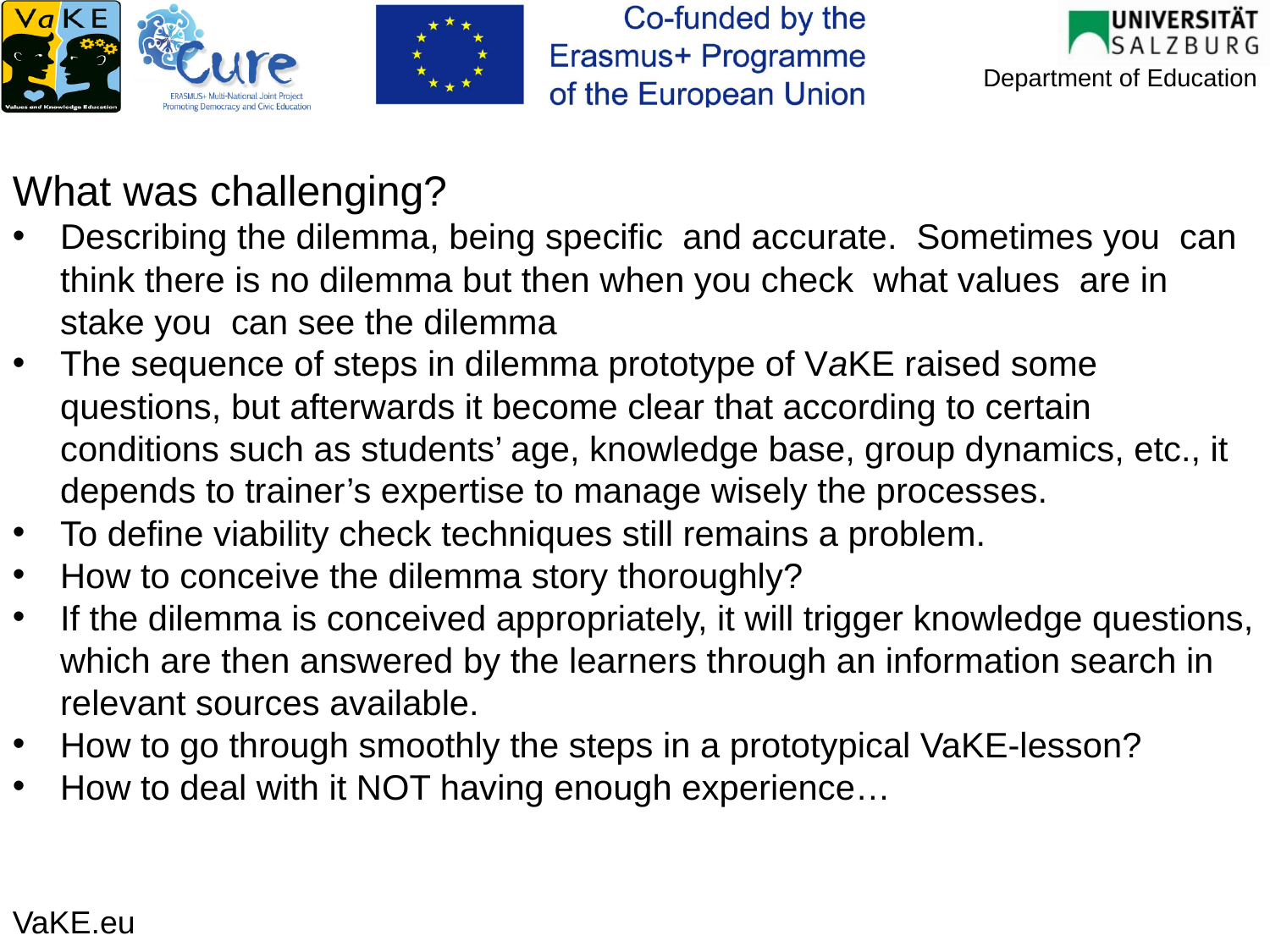

What was challenging?
Describing the dilemma, being specific  and accurate.  Sometimes you  can think there is no dilemma but then when you check  what values  are in stake you  can see the dilemma
The sequence of steps in dilemma prototype of VaKE raised some questions, but afterwards it become clear that according to certain conditions such as students’ age, knowledge base, group dynamics, etc., it depends to trainer’s expertise to manage wisely the processes.
To define viability check techniques still remains a problem.
How to conceive the dilemma story thoroughly?
If the dilemma is conceived appropriately, it will trigger knowledge questions, which are then answered by the learners through an information search in relevant sources available.
How to go through smoothly the steps in a prototypical VaKE-lesson?
How to deal with it NOT having enough experience…